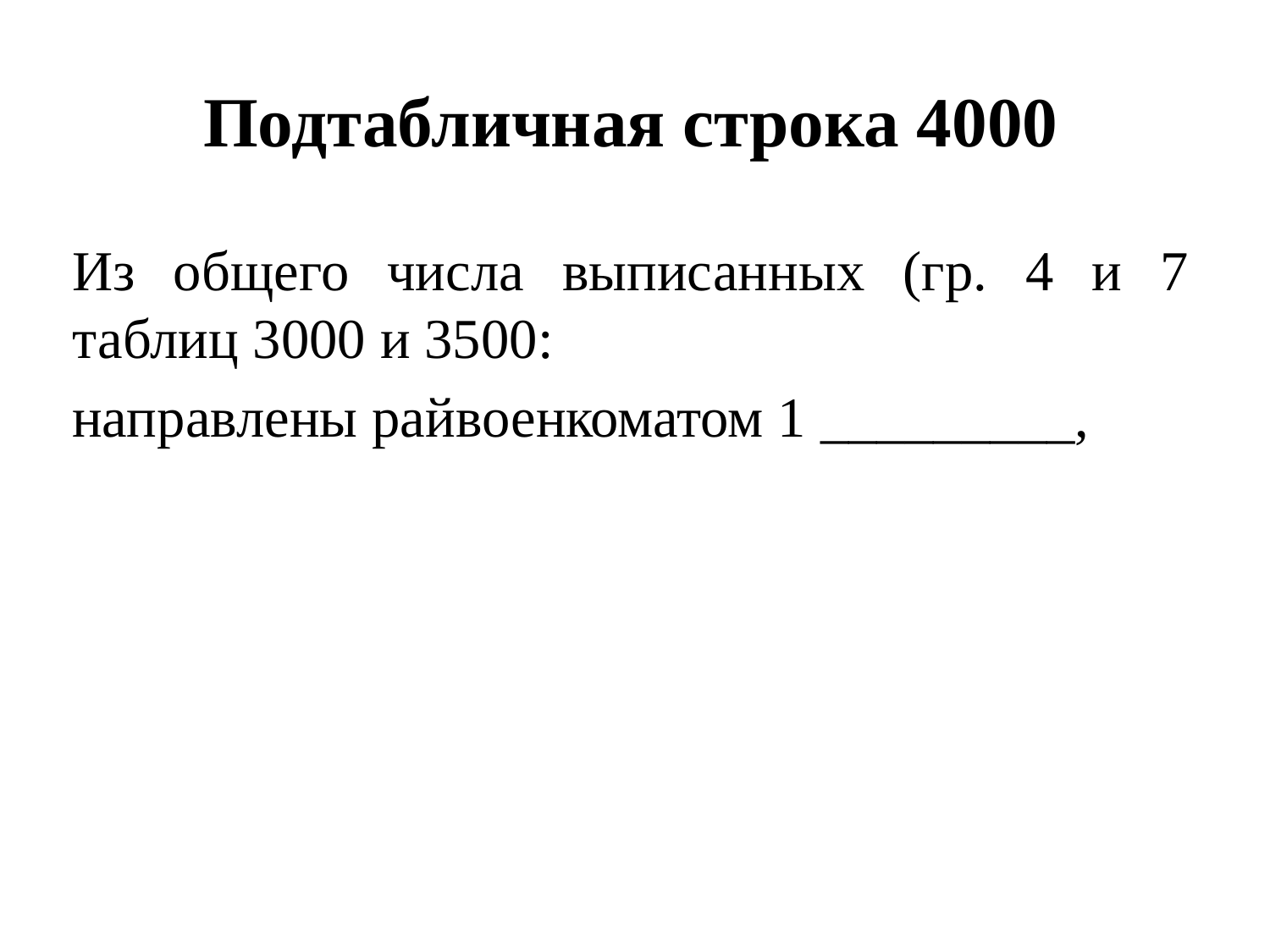

# Подтабличная строка 4000
Из общего числа выписанных (гр. 4 и 7 таблиц 3000 и 3500:
направлены райвоенкоматом 1 _________,